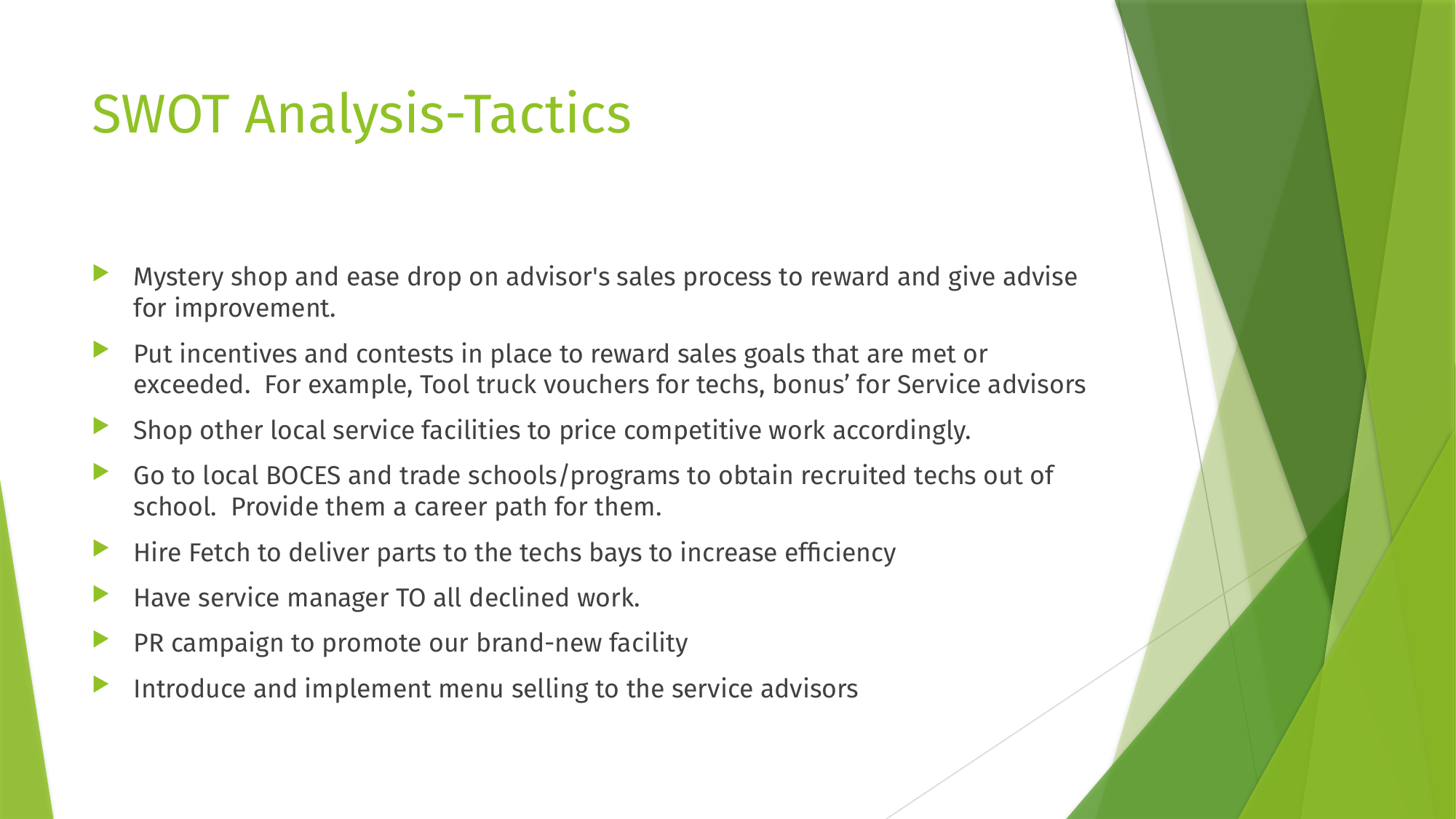

# SWOT Analysis-Tactics
Mystery shop and ease drop on advisor's sales process to reward and give advise for improvement.
Put incentives and contests in place to reward sales goals that are met or exceeded.  For example, Tool truck vouchers for techs, bonus’ for Service advisors
Shop other local service facilities to price competitive work accordingly.
Go to local BOCES and trade schools/programs to obtain recruited techs out of school.  Provide them a career path for them.
Hire Fetch to deliver parts to the techs bays to increase efficiency
Have service manager TO all declined work.
PR campaign to promote our brand-new facility
Introduce and implement menu selling to the service advisors